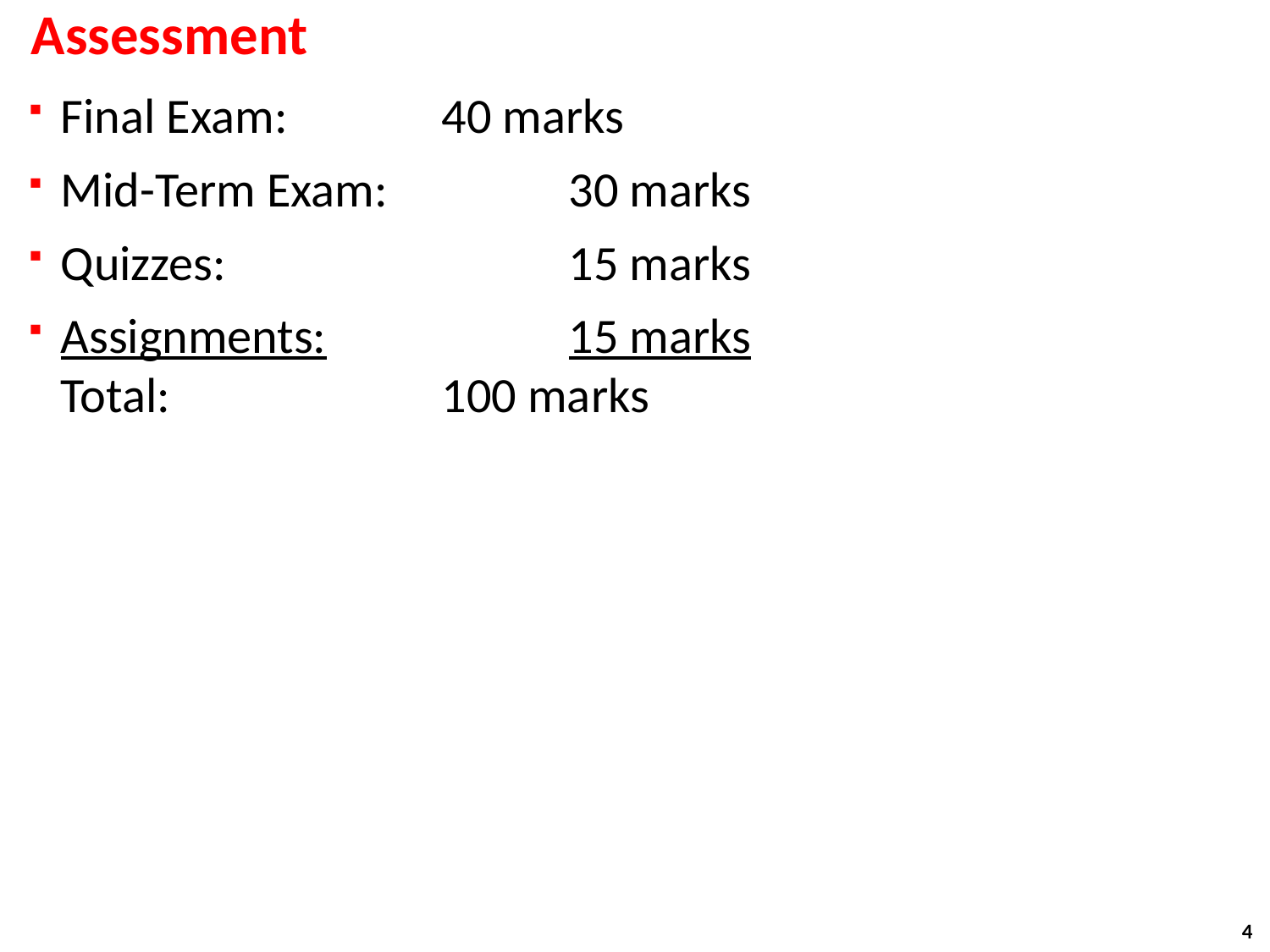

# Assessment
Final Exam:		40 marks
Mid-Term Exam:		30 marks
Quizzes:			15 marks
Assignments:		15 marks
Total:			100 marks
4